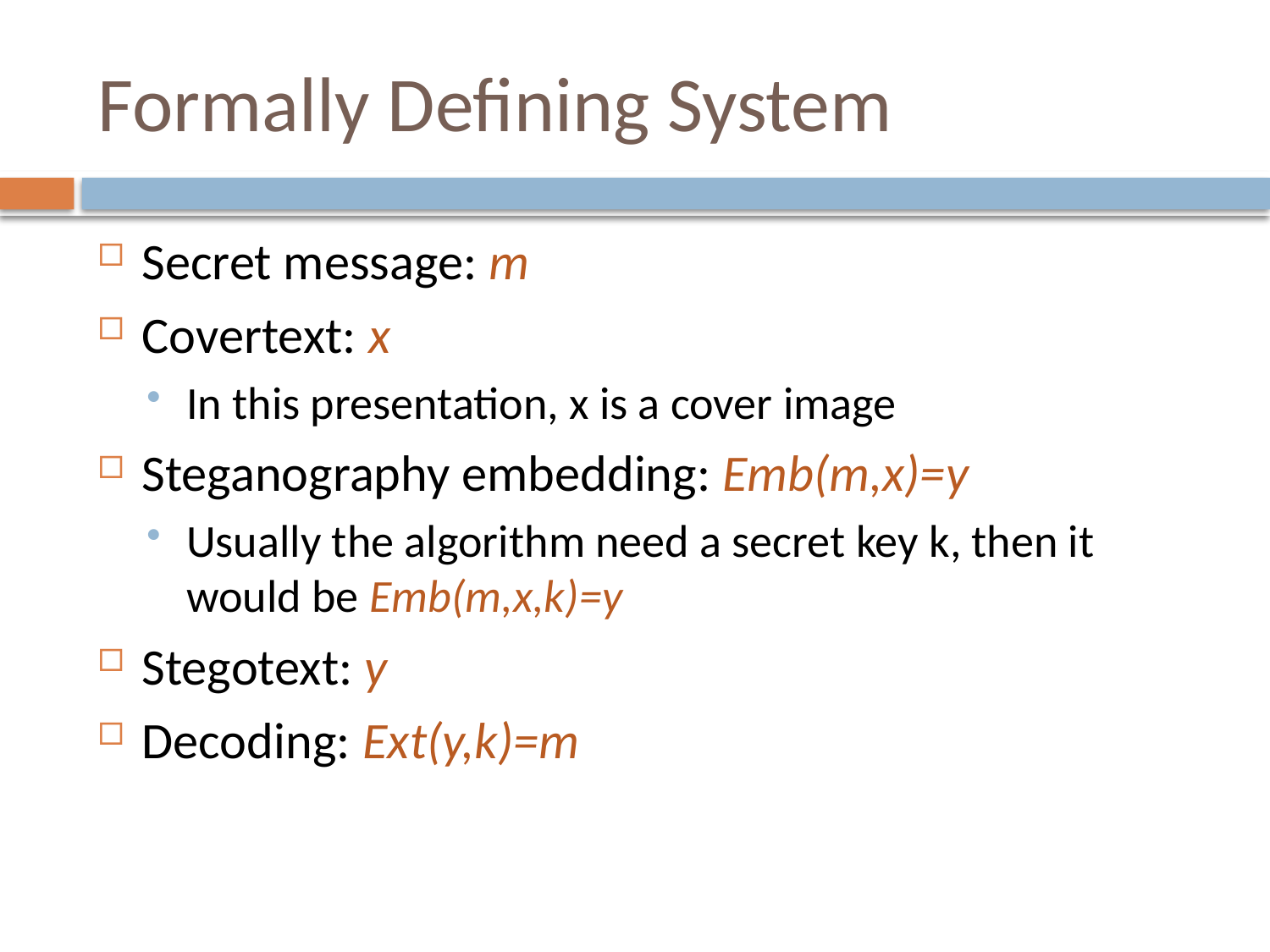

# Formally Defining System
Secret message: m
Covertext: x
In this presentation, x is a cover image
Steganography embedding: Emb(m,x)=y
Usually the algorithm need a secret key k, then it would be Emb(m,x,k)=y
Stegotext: y
Decoding: Ext(y,k)=m